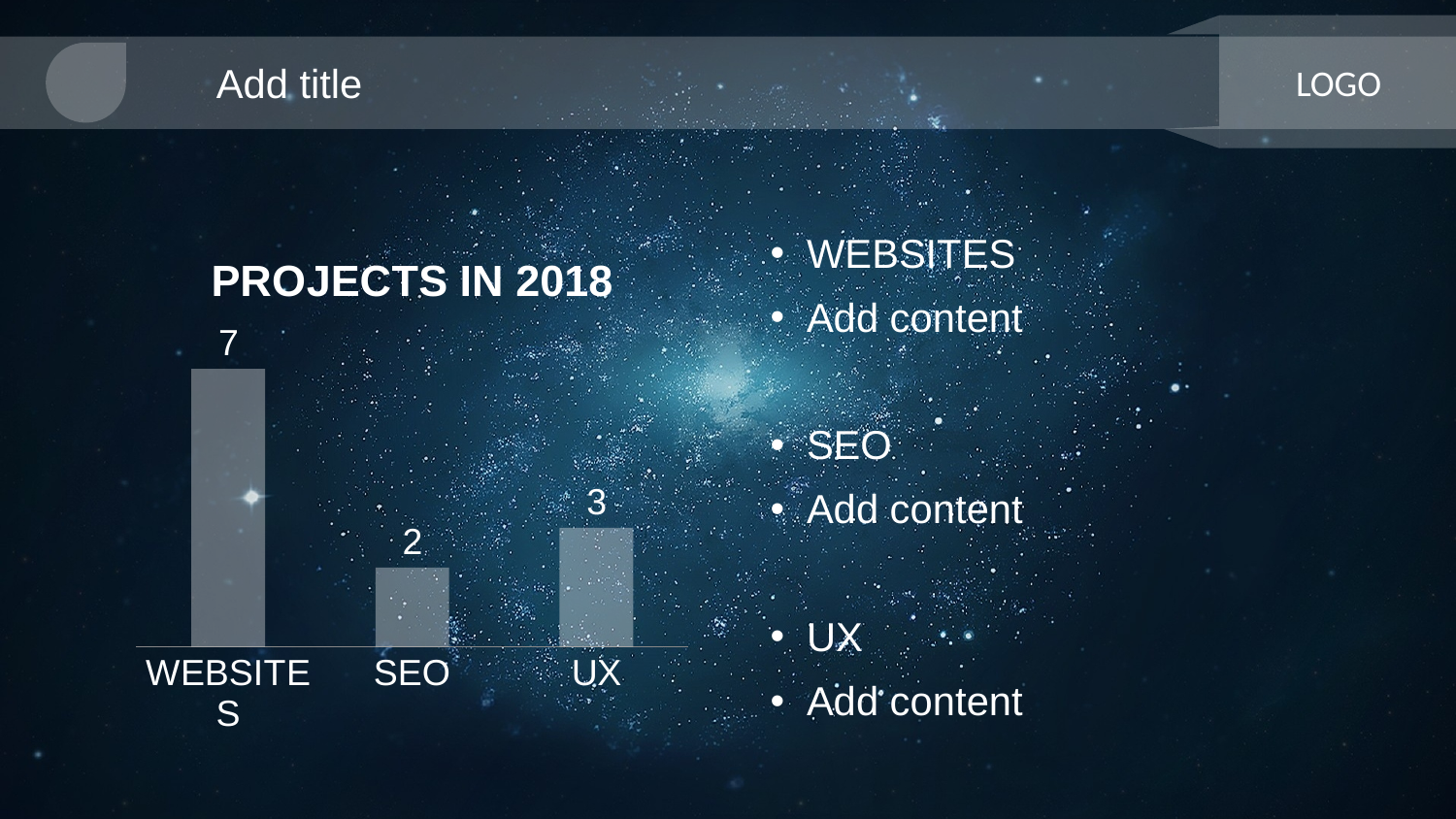

Add title
LOGO
WEBSITES
Add content

SEO
Add content

UX
Add content

### Chart: PROJECTS IN 2018

| Category | PROJECTS IN 2010 |
|---|---|
| WEBSITES | 7.0 |
| SEO | 2.0 |
| UX | 3.0 |